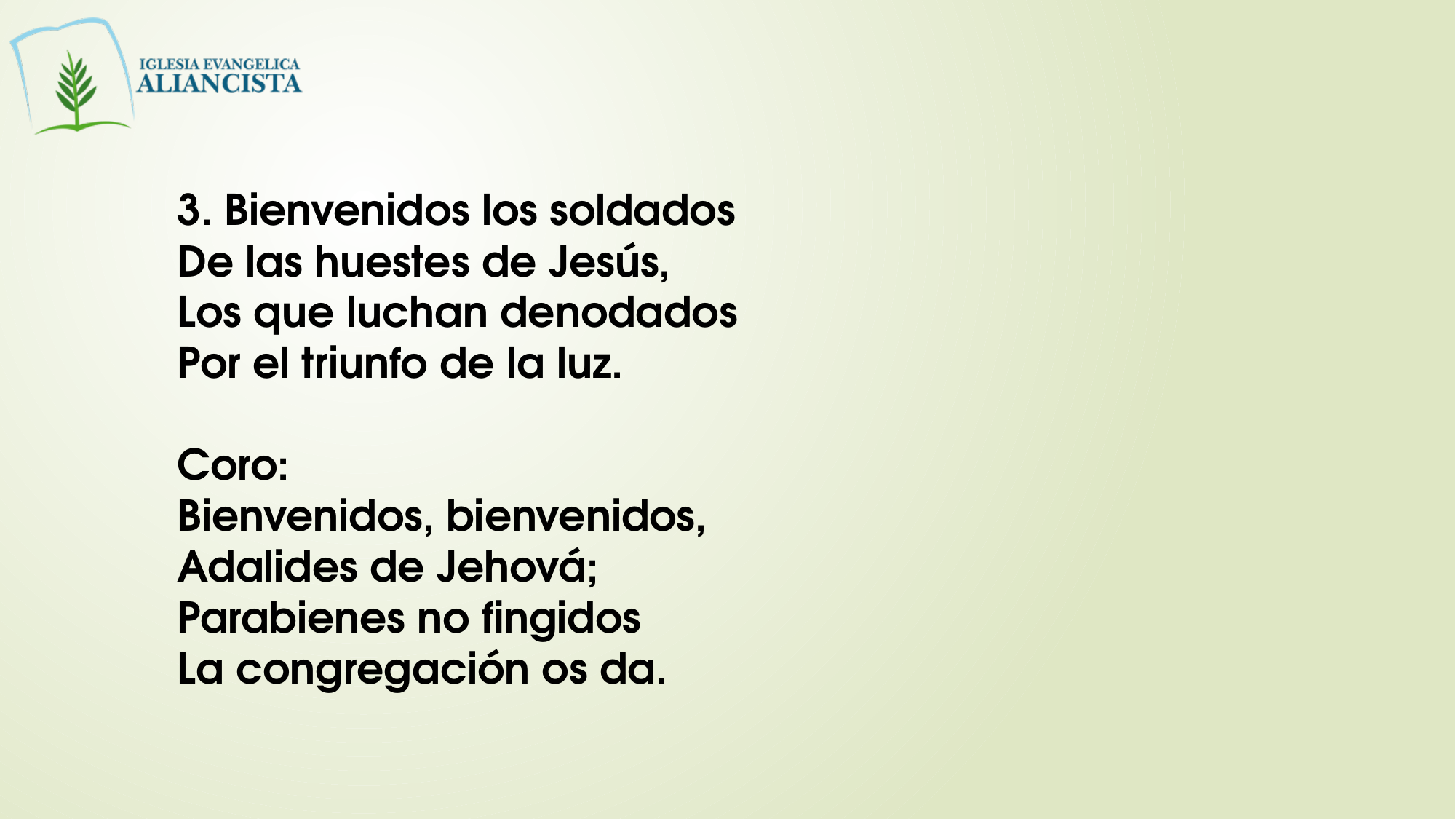

3. Bienvenidos los soldados
De las huestes de Jesús,
Los que luchan denodados
Por el triunfo de la luz.

Coro:
Bienvenidos, bienvenidos,
Adalides de Jehová;
Parabienes no fingidos
La congregación os da.